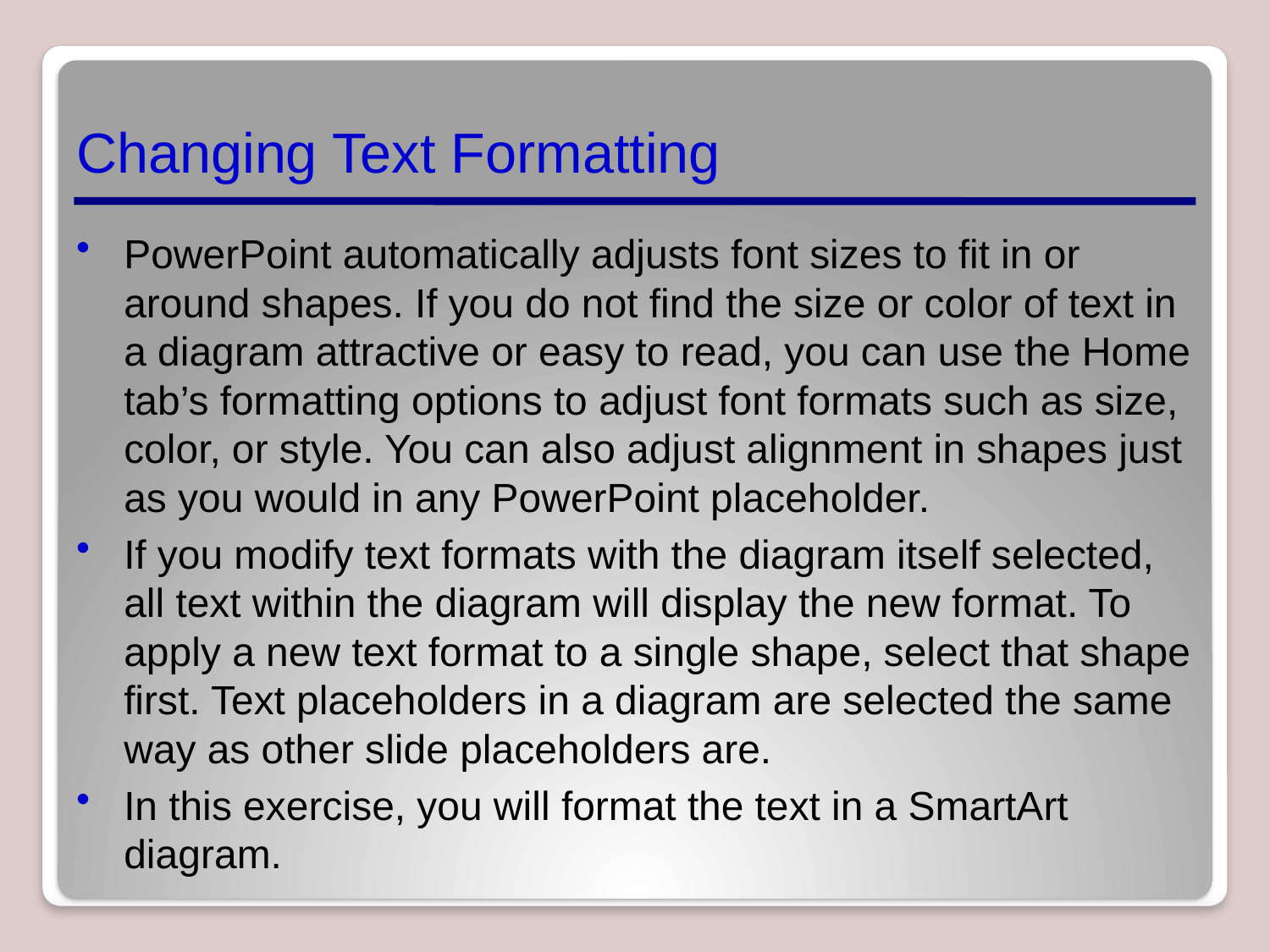

# Changing Text Formatting
PowerPoint automatically adjusts font sizes to fit in or around shapes. If you do not find the size or color of text in a diagram attractive or easy to read, you can use the Home tab’s formatting options to adjust font formats such as size, color, or style. You can also adjust alignment in shapes just as you would in any PowerPoint placeholder.
If you modify text formats with the diagram itself selected, all text within the diagram will display the new format. To apply a new text format to a single shape, select that shape first. Text placeholders in a diagram are selected the same way as other slide placeholders are.
In this exercise, you will format the text in a SmartArt diagram.